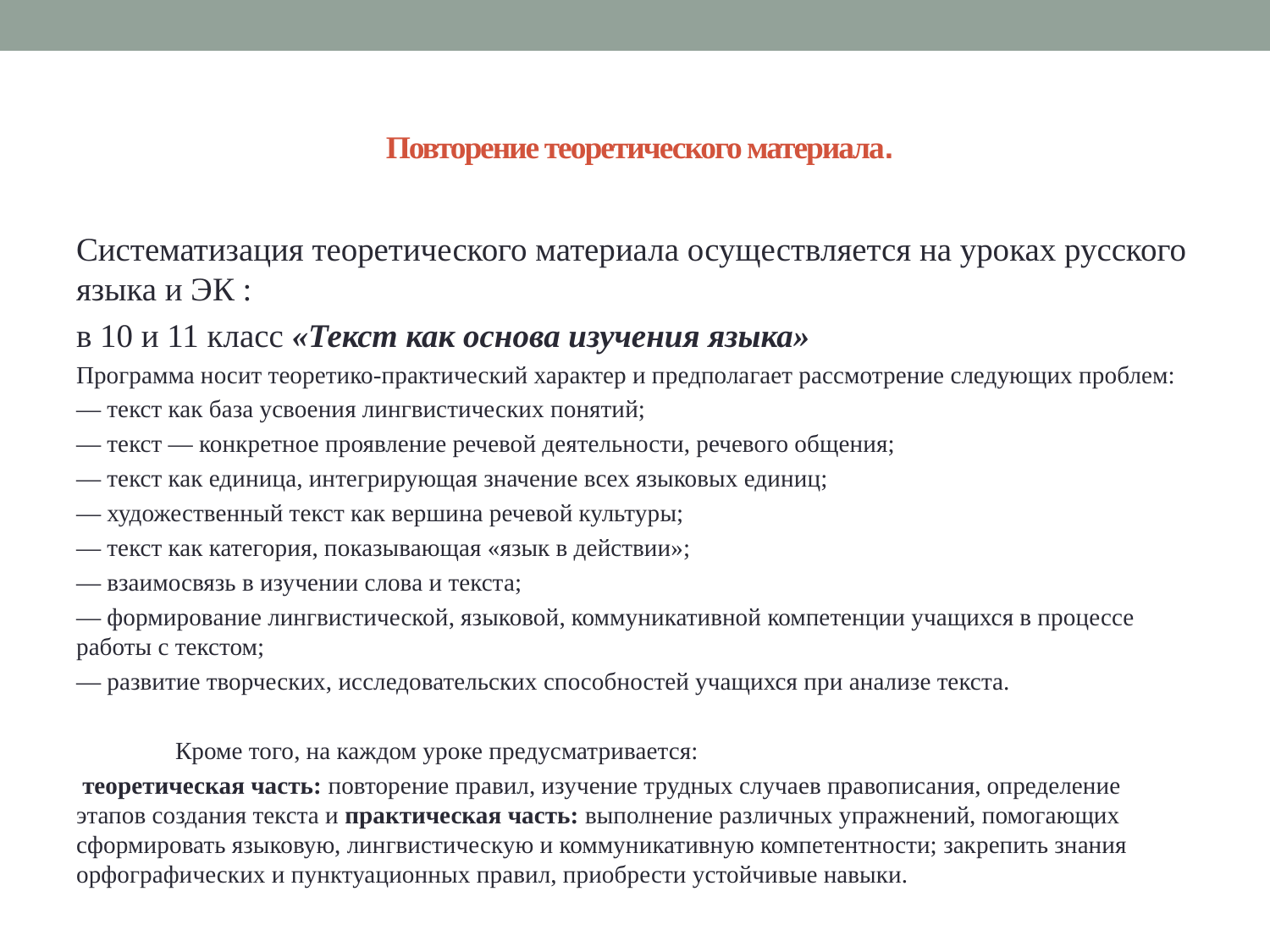

# Повторение теоретического материала.
Систематизация теоретического материала осуществляется на уроках русского языка и ЭК :
в 10 и 11 класс «Текст как основа изучения языка»
Программа носит теоретико-практический характер и предполагает рассмотрение следующих проблем:
— текст как база усвоения лингвистических понятий;
— текст — конкретное проявление речевой деятельности, речевого общения;
— текст как единица, интегрирующая значение всех языковых единиц;
— художественный текст как вершина речевой культуры;
— текст как категория, показывающая «язык в действии»;
— взаимосвязь в изучении слова и текста;
— формирование лингвистической, языковой, коммуникативной компетенции учащихся в процессе работы с текстом;
— развитие творческих, исследовательских способностей учащихся при анализе текста.

	Кроме того, на каждом уроке предусматривается:
 теоретическая часть: повторение правил, изучение трудных случаев правописания, определение этапов создания текста и практическая часть: выполнение различных упражнений, помогающих сформировать языковую, лингвистическую и коммуникативную компетентности; закрепить знания орфографических и пунктуационных правил, приобрести устойчивые навыки.